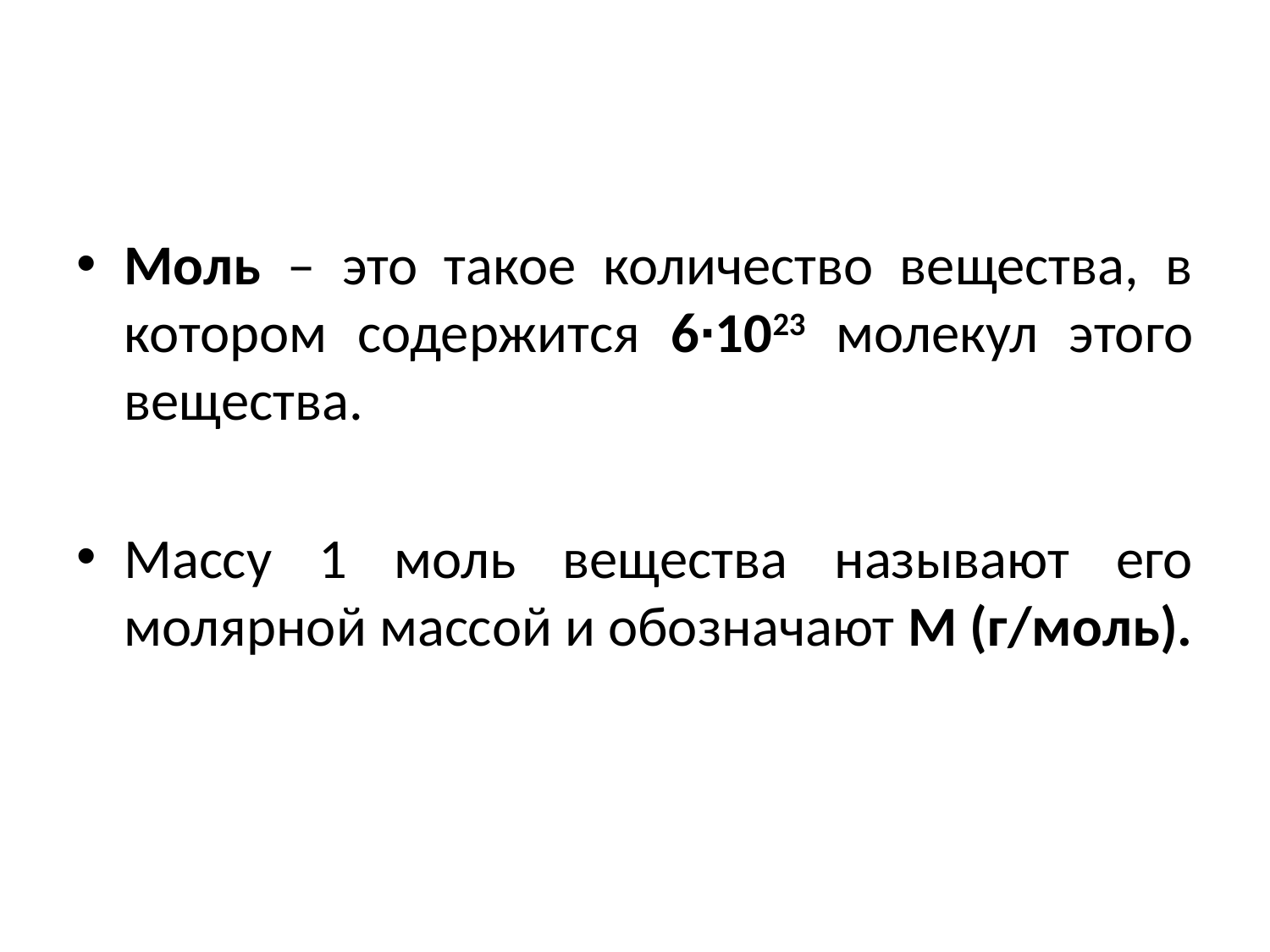

Моль – это такое количество вещества, в котором содержится 6∙1023 молекул этого вещества.

Массу 1 моль вещества называют его молярной массой и обозначают М (г/моль).